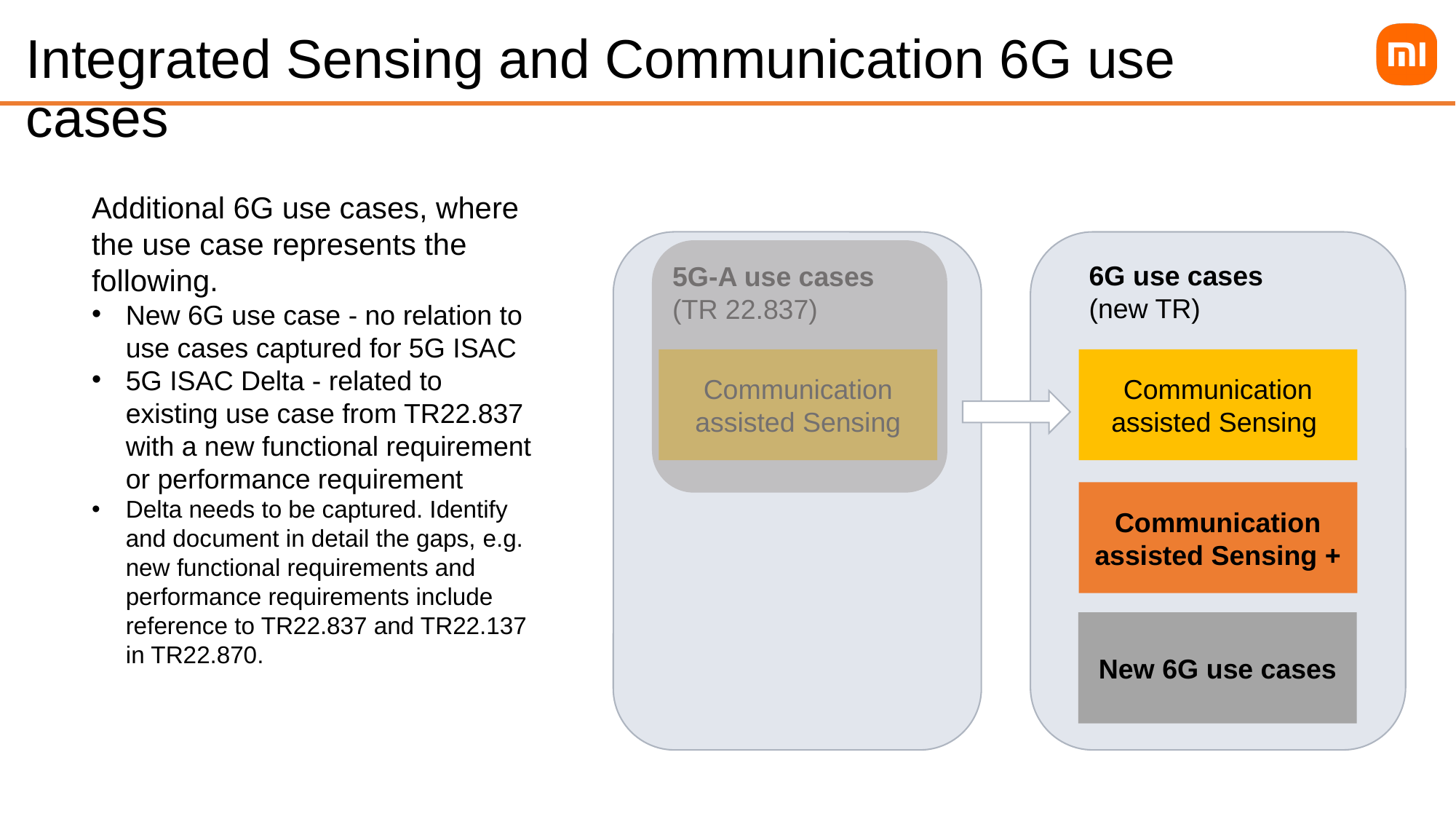

Integrated Sensing and Communication 6G use cases
Additional 6G use cases, where the use case represents the following.
New 6G use case - no relation to use cases captured for 5G ISAC
5G ISAC Delta - related to existing use case from TR22.837 with a new functional requirement or performance requirement
Delta needs to be captured. Identify and document in detail the gaps, e.g. new functional requirements and performance requirements include reference to TR22.837 and TR22.137 in TR22.870.

6G use cases
(new TR)
5G-A use cases
(TR 22.837)

Communication assisted Sensing
Communication assisted Sensing

Communication assisted Sensing +
New 6G use cases